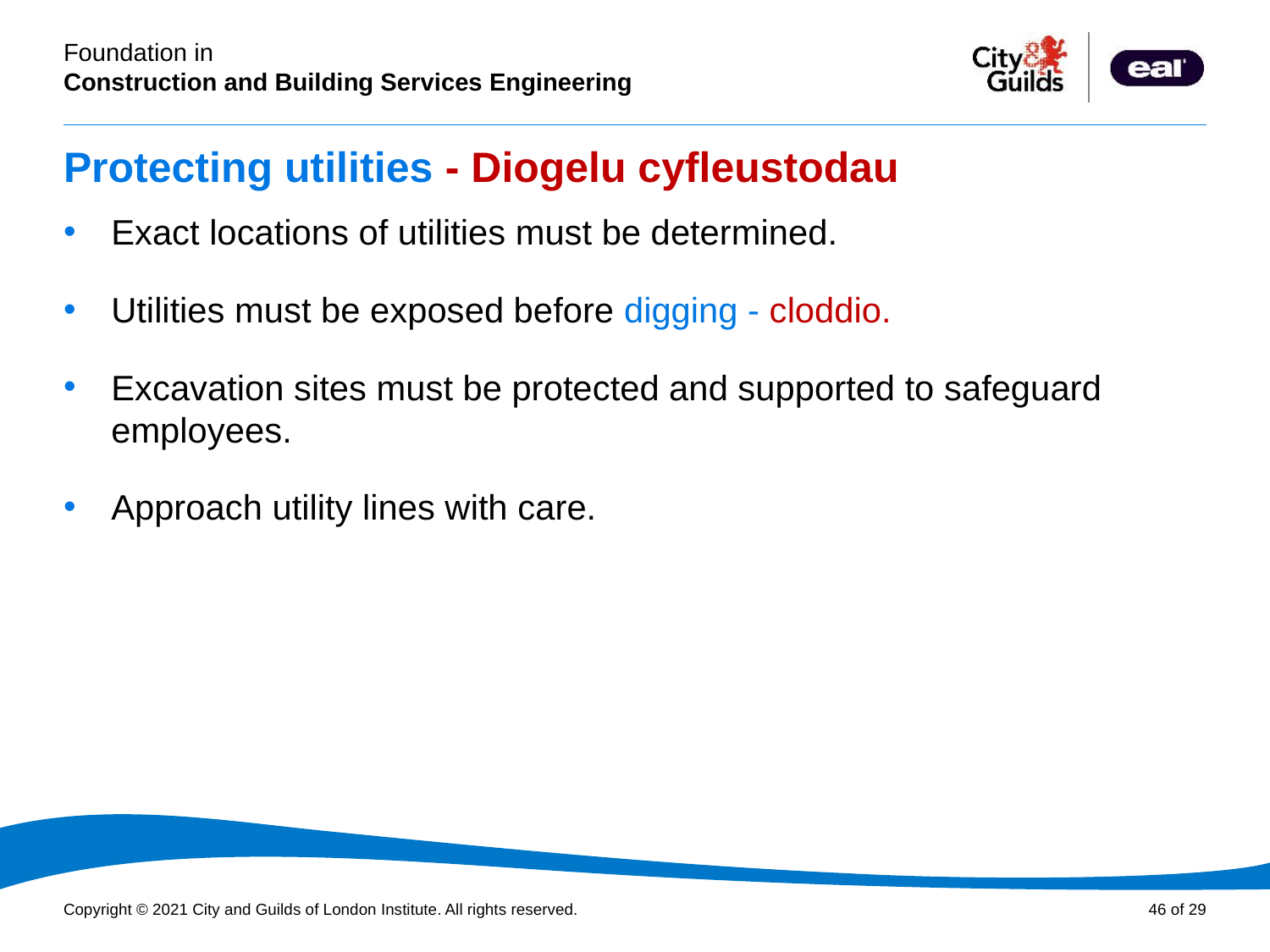

# Protecting utilities - Diogelu cyfleustodau
Exact locations of utilities must be determined.
Utilities must be exposed before digging - cloddio.
Excavation sites must be protected and supported to safeguard
employees.
Approach utility lines with care.